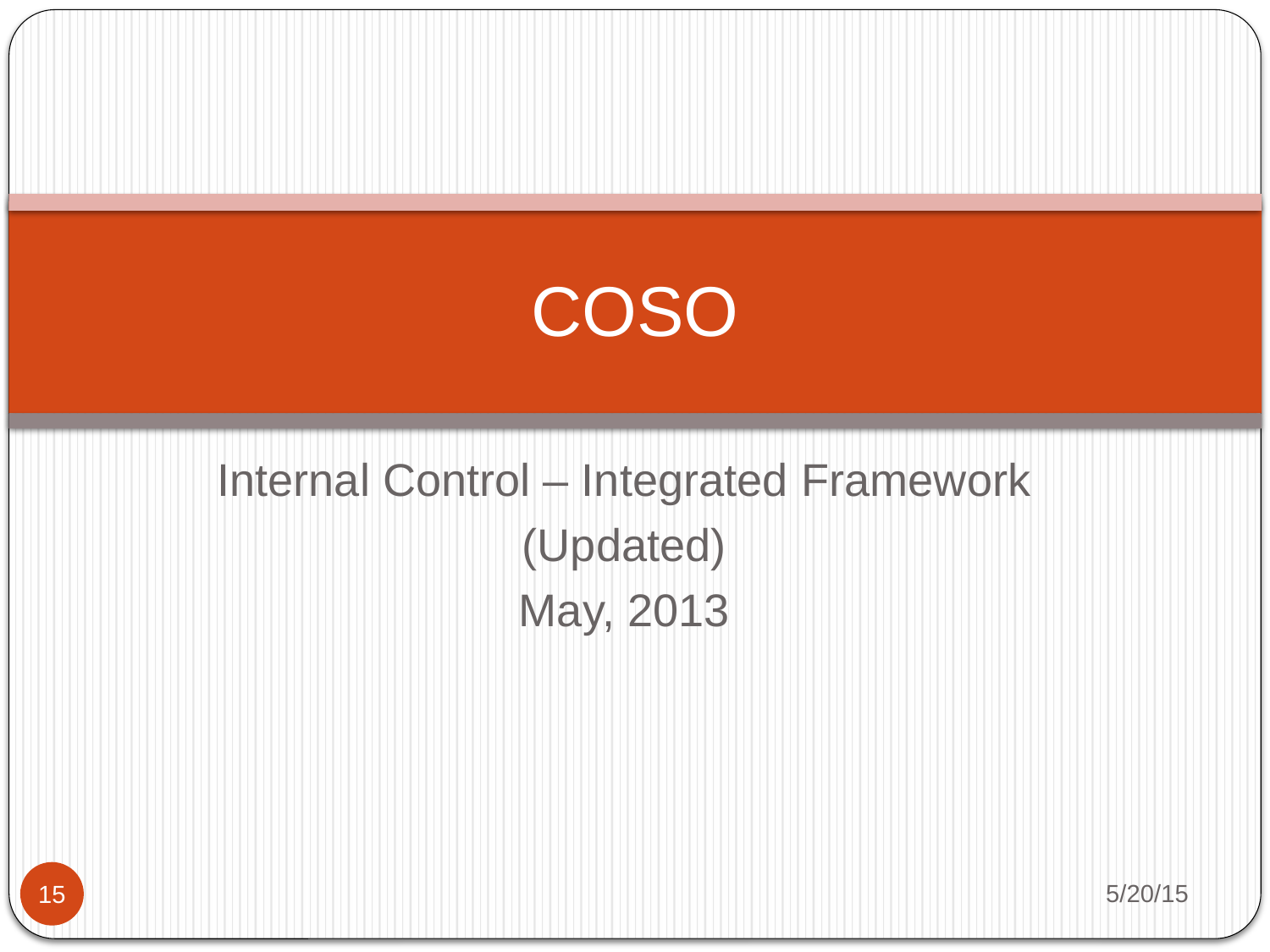

# COSO
Internal Control – Integrated Framework
(Updated)
May, 2013

5/20/15
15